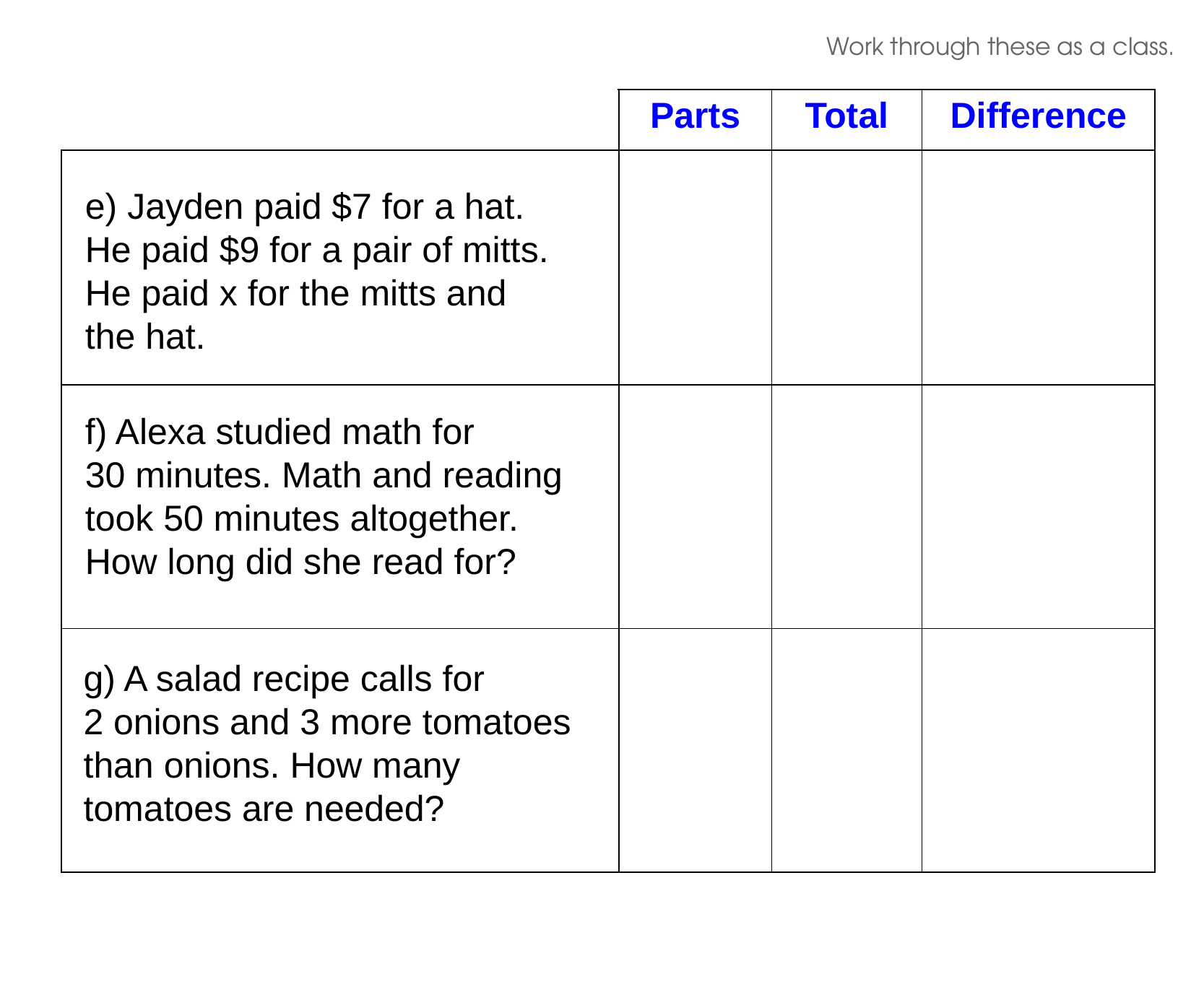

Work through these as a class.

|  | Parts | Total | Difference |
| --- | --- | --- | --- |
|  |  |  |  |
|  |  |  |  |
|  |  |  |  |
 e) Jayden paid $7 for a hat.
 He paid $9 for a pair of mitts.
 He paid x for the mitts and
 the hat.

 f) Alexa studied math for
 30 minutes. Math and reading
 took 50 minutes altogether.
 How long did she read for?

 g) A salad recipe calls for
 2 onions and 3 more tomatoes
 than onions. How many
 tomatoes are needed?